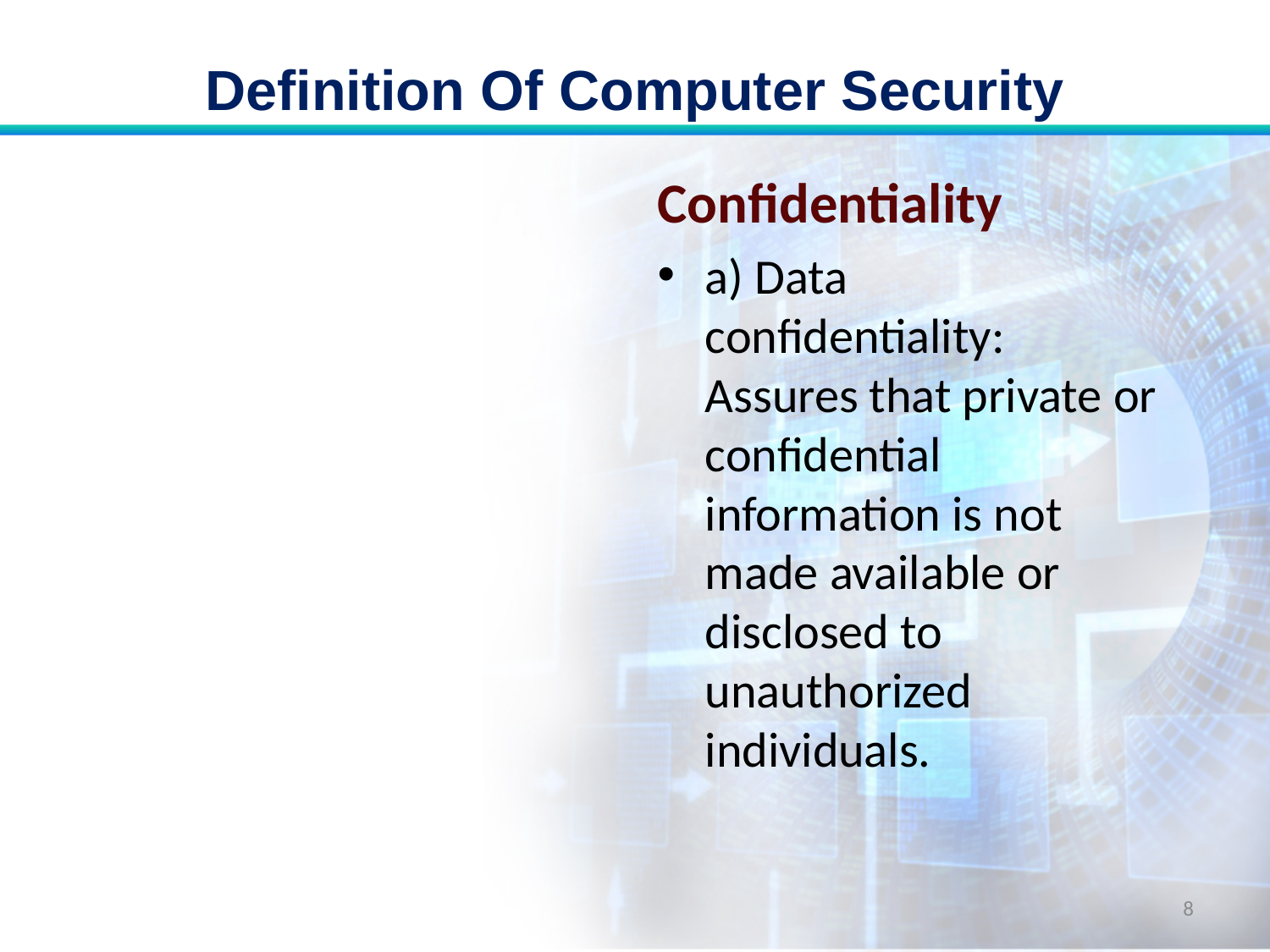

# Definition Of Computer Security
Confidentiality
a) Data confidentiality: Assures that private or confidential information is not made available or disclosed to unauthorized individuals.
8